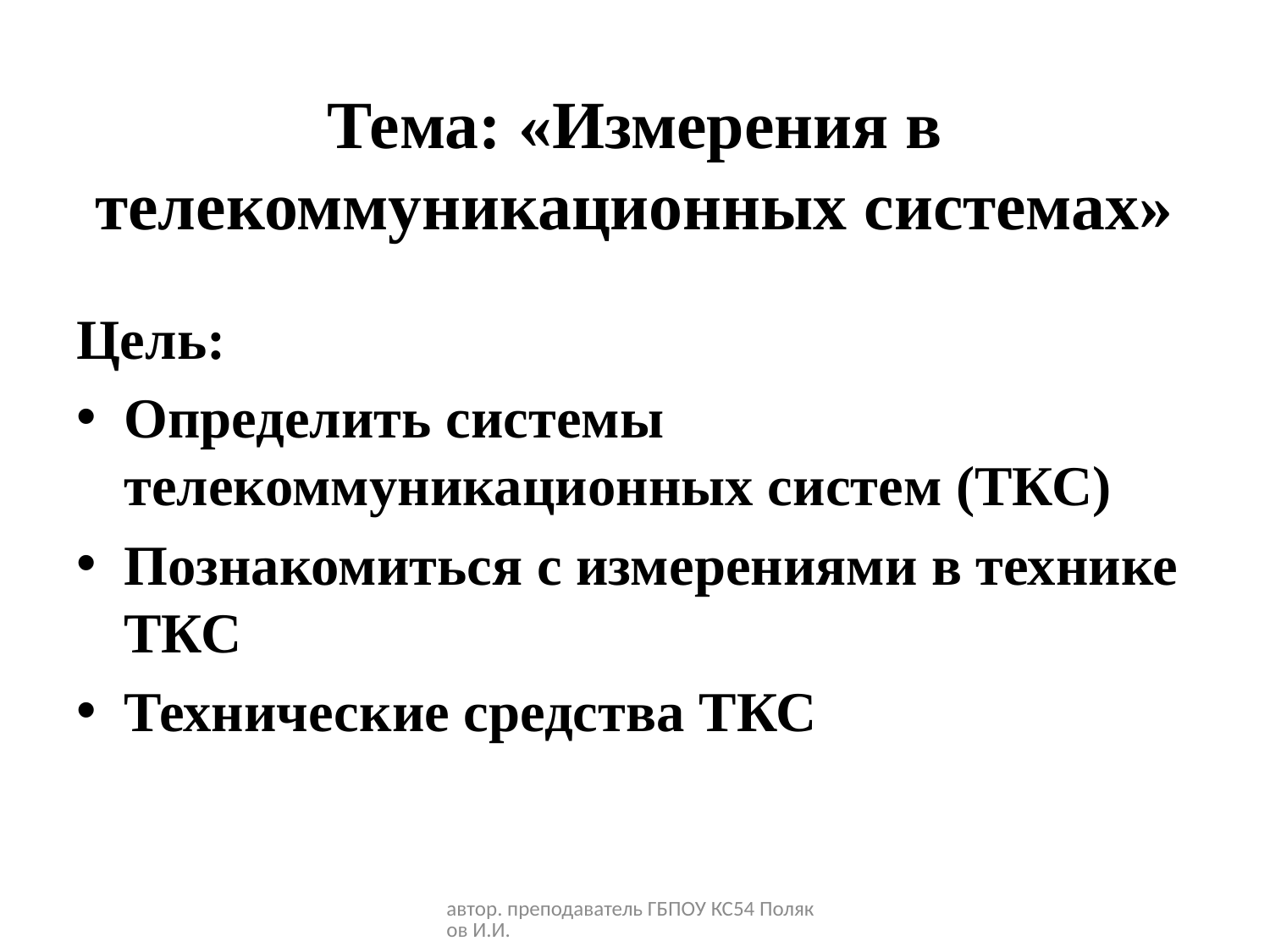

# Тема: «Измерения в телекоммуникационных системах»
Цель:
Определить системы телекоммуникационных систем (ТКС)
Познакомиться с измерениями в технике ТКС
Технические средства ТКС
автор. преподаватель ГБПОУ КС54 Поляков И.И.